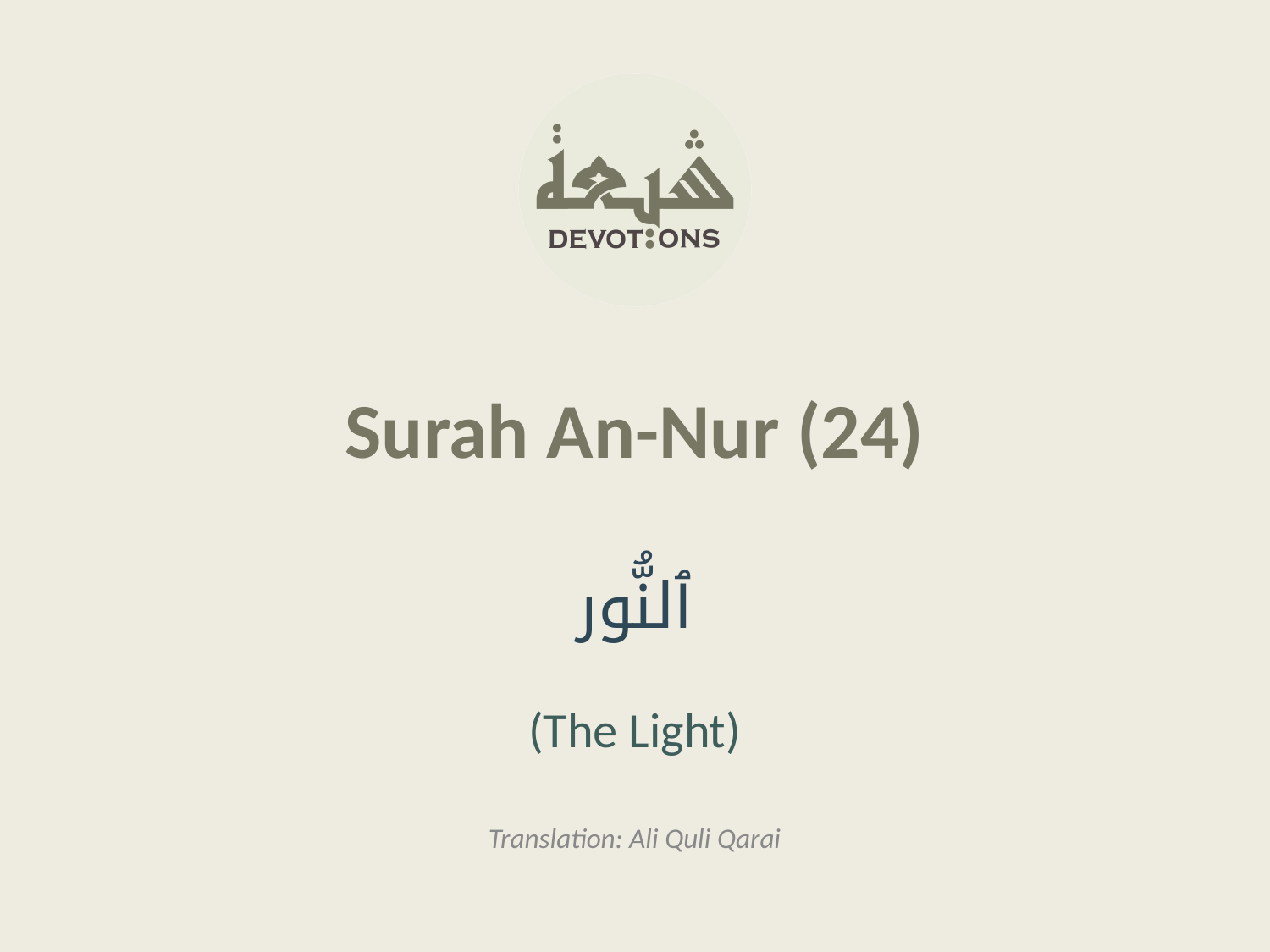

Surah An-Nur (24)
ٱلنُّور
(The Light)
Translation: Ali Quli Qarai